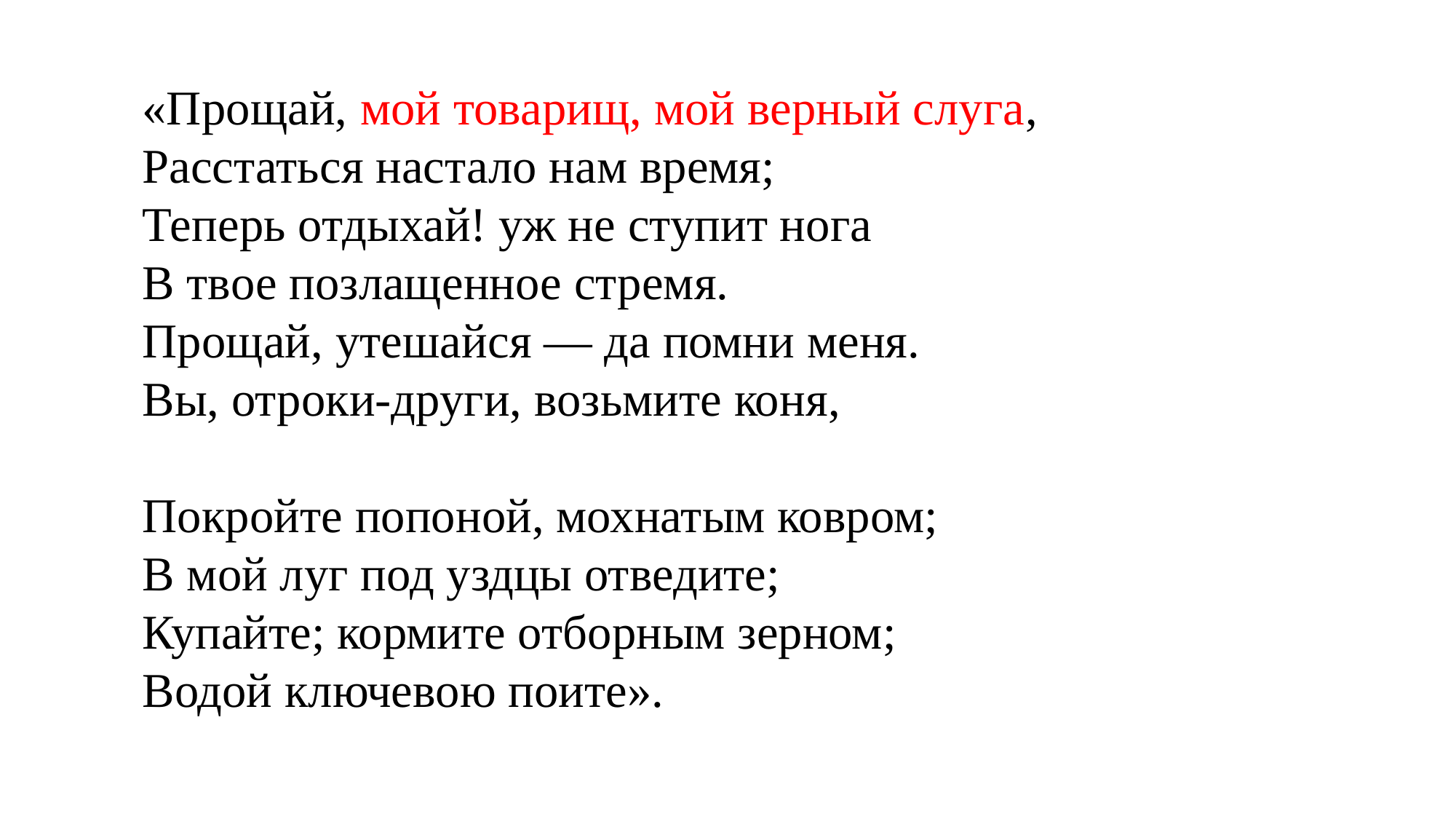

«Прощай, мой товарищ, мой верный слуга,
Расстаться настало нам время;
Теперь отдыхай! уж не ступит нога
В твое позлащенное стремя.
Прощай, утешайся — да помни меня.
Вы, отроки-други, возьмите коня,

Покройте попоной, мохнатым ковром;
В мой луг под уздцы отведите;
Купайте; кормите отборным зерном;
Водой ключевою поите».